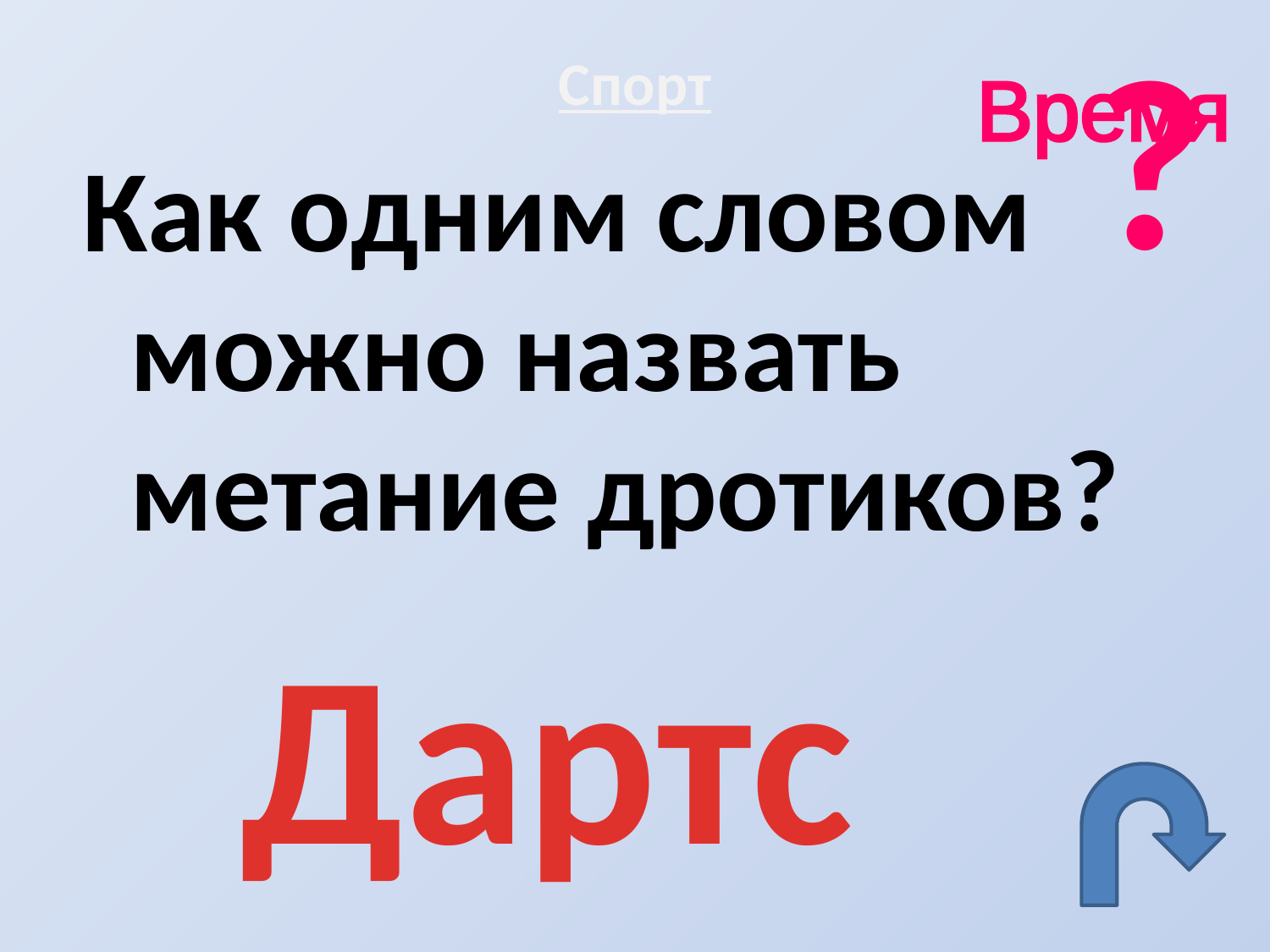

?
# Спорт
Время
Как одним словом можно назвать метание дротиков?
Дартс